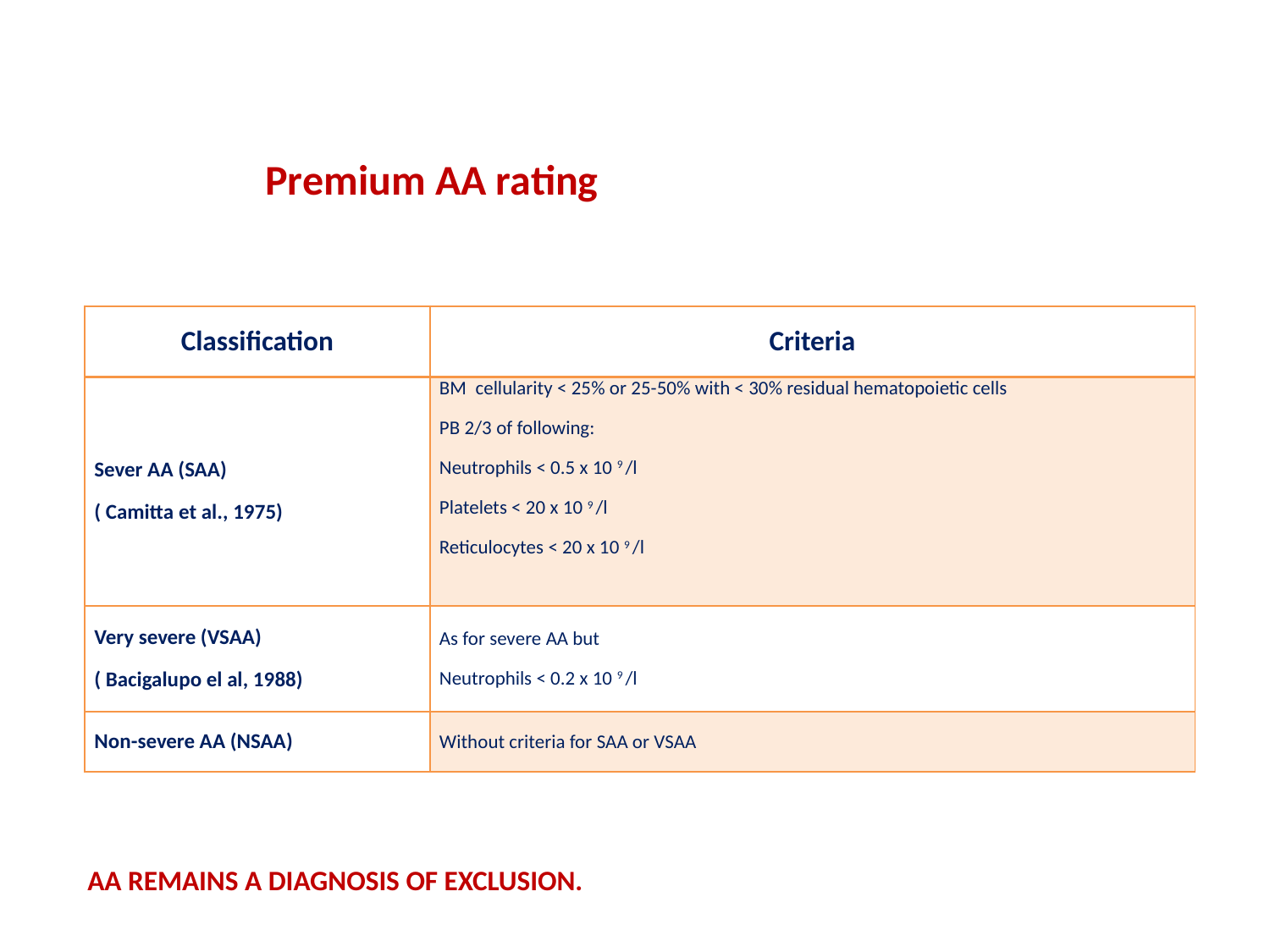

Premium AA rating
| Classification | Criteria |
| --- | --- |
| Sever AA (SAA) ( Camitta et al., 1975) | BM cellularity < 25% or 25-50% with < 30% residual hematopoietic cells PB 2/3 of following: Neutrophils < 0.5 x 10 9 /l Platelets < 20 x 10 9 /l Reticulocytes < 20 x 10 9 /l |
| Very severe (VSAA) ( Bacigalupo el al, 1988) | As for severe AA but Neutrophils < 0.2 x 10 9 /l |
| Non-severe AA (NSAA) | Without criteria for SAA or VSAA |
AA REMAINS A DIAGNOSIS OF EXCLUSION.